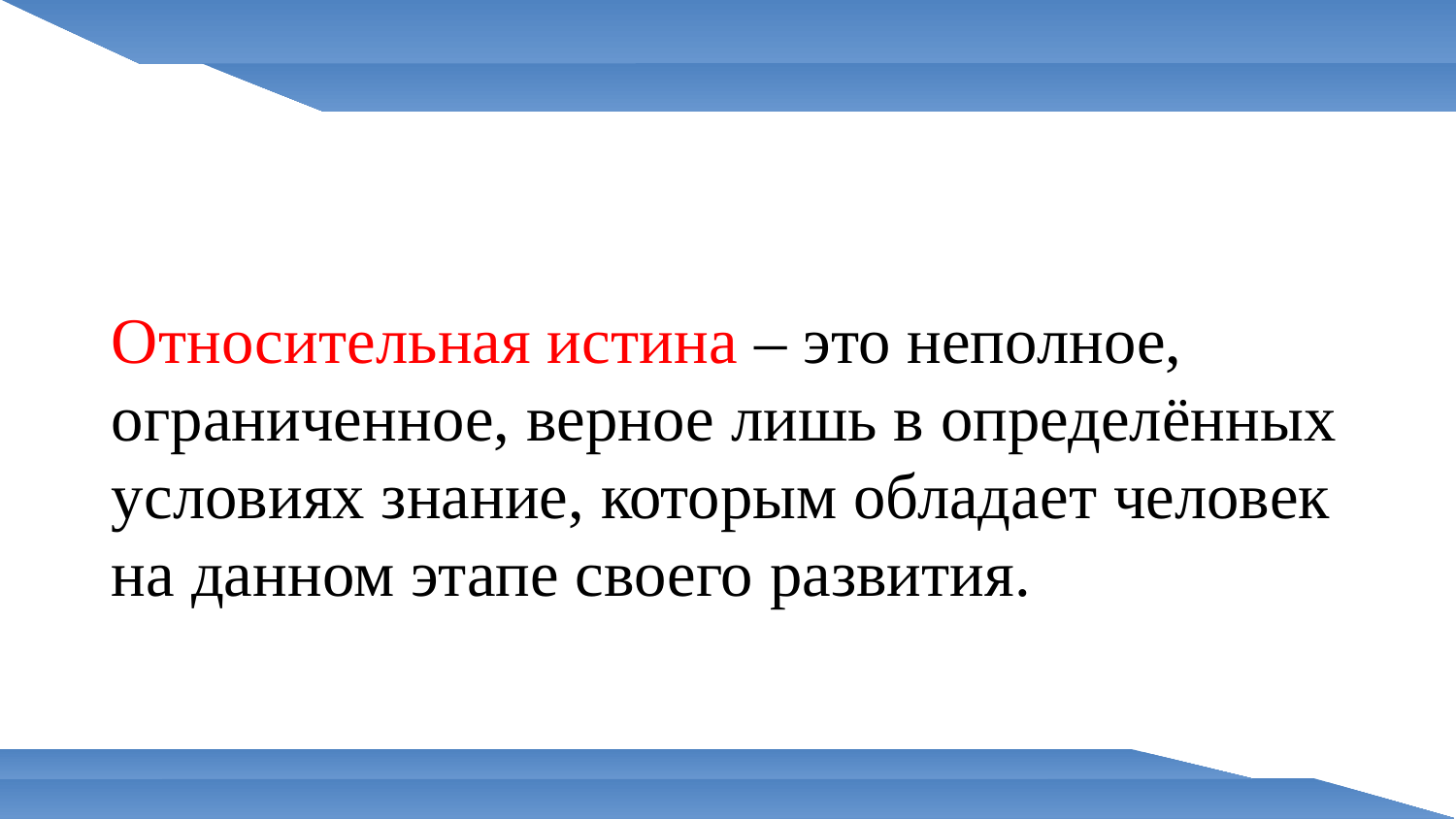

Относительная истина – это неполное, ограниченное, верное лишь в определённых условиях знание, которым обладает человек на данном этапе своего развития.